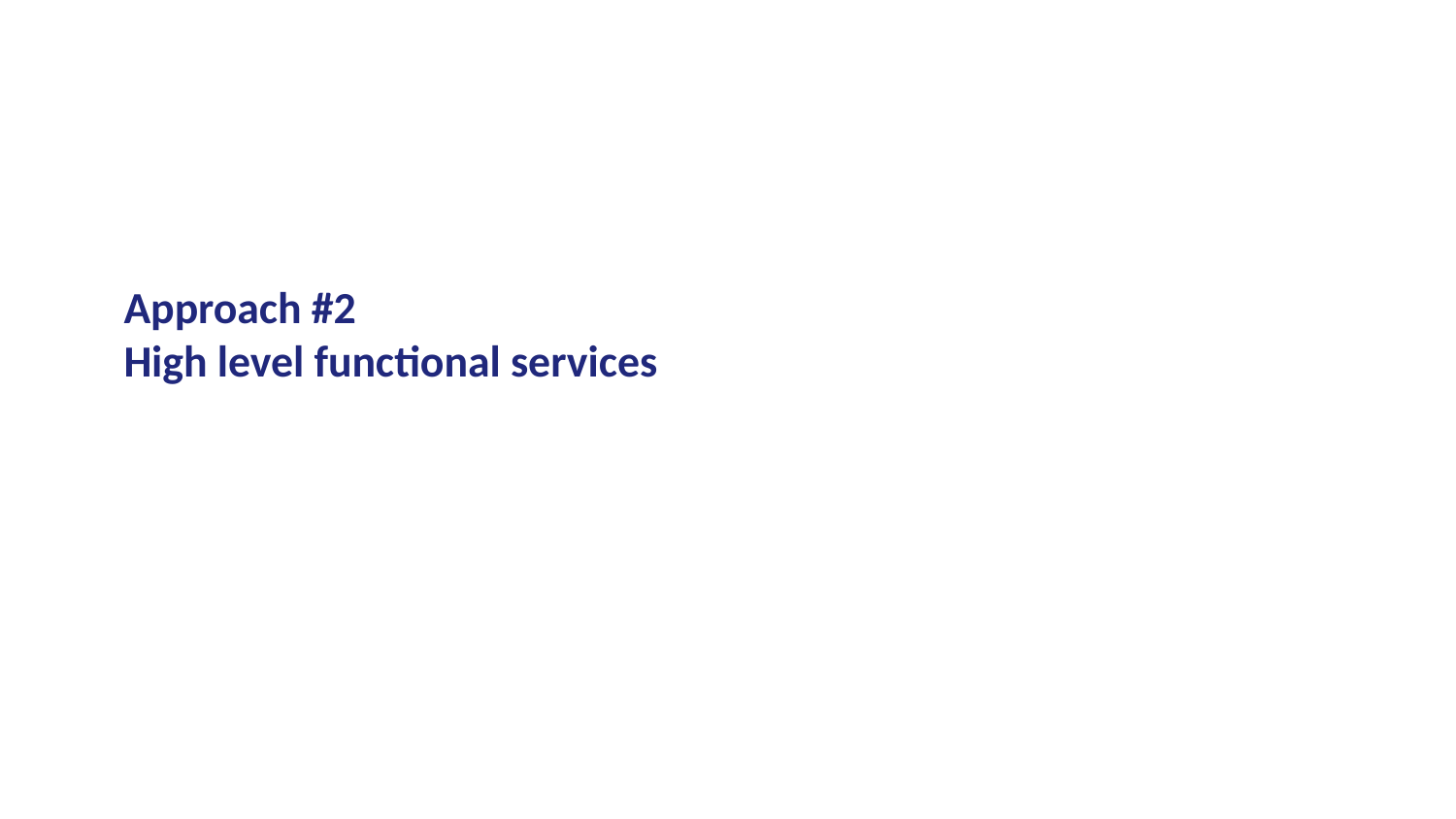

# Approach #2 High level functional services

14